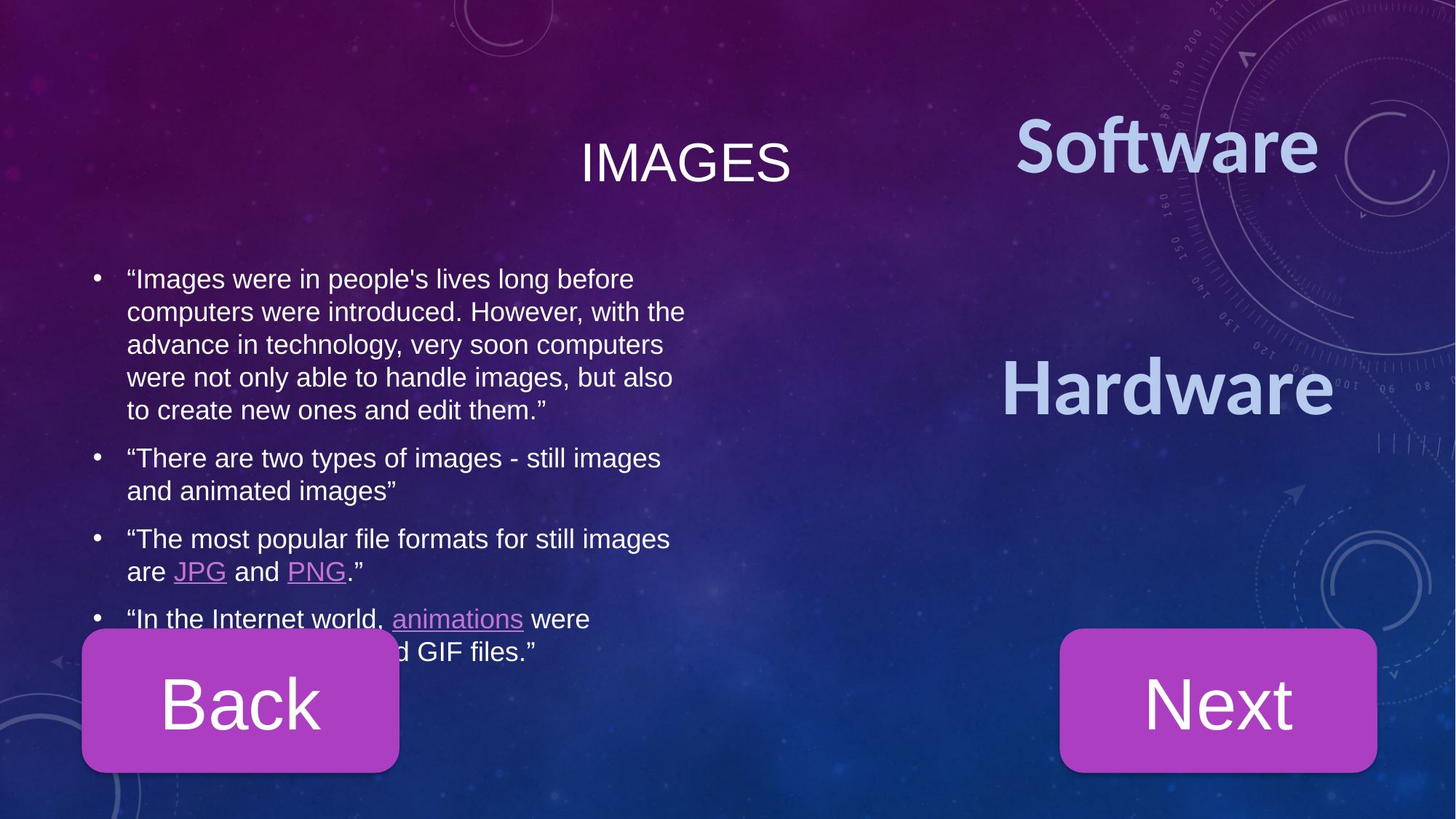

# Images
Software
“Images were in people's lives long before computers were introduced. However, with the advance in technology, very soon computers were not only able to handle images, but also to create new ones and edit them.”
“There are two types of images - still images and animated images”
“The most popular file formats for still images are JPG and PNG.”
“In the Internet world, animations were introduced by animated GIF files.”
Hardware
Back
Next